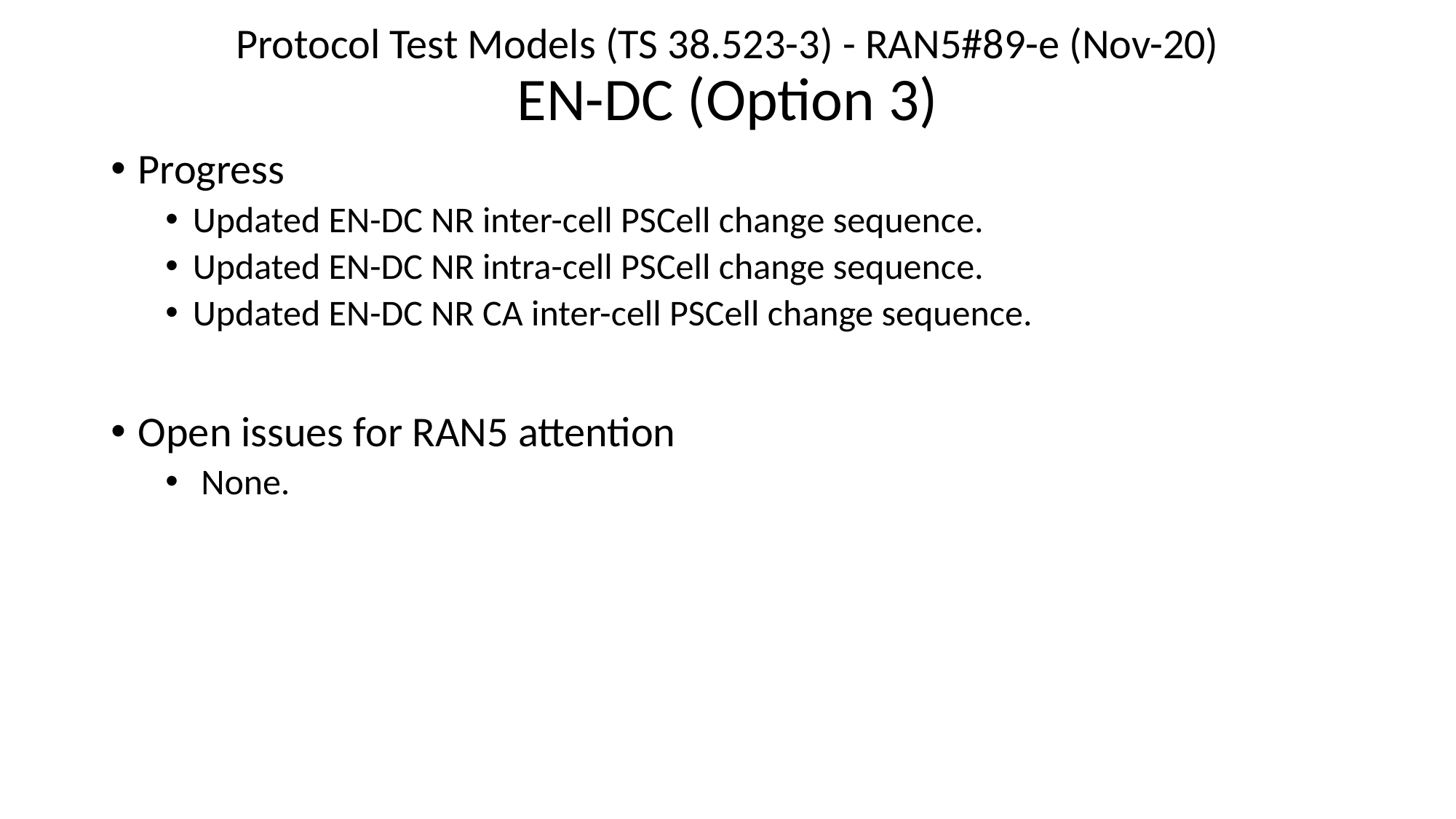

# Protocol Test Models (TS 38.523-3) - RAN5#89-e (Nov-20) EN-DC (Option 3)
Progress
Updated EN-DC NR inter-cell PSCell change sequence.
Updated EN-DC NR intra-cell PSCell change sequence.
Updated EN-DC NR CA inter-cell PSCell change sequence.

Open issues for RAN5 attention
 None.